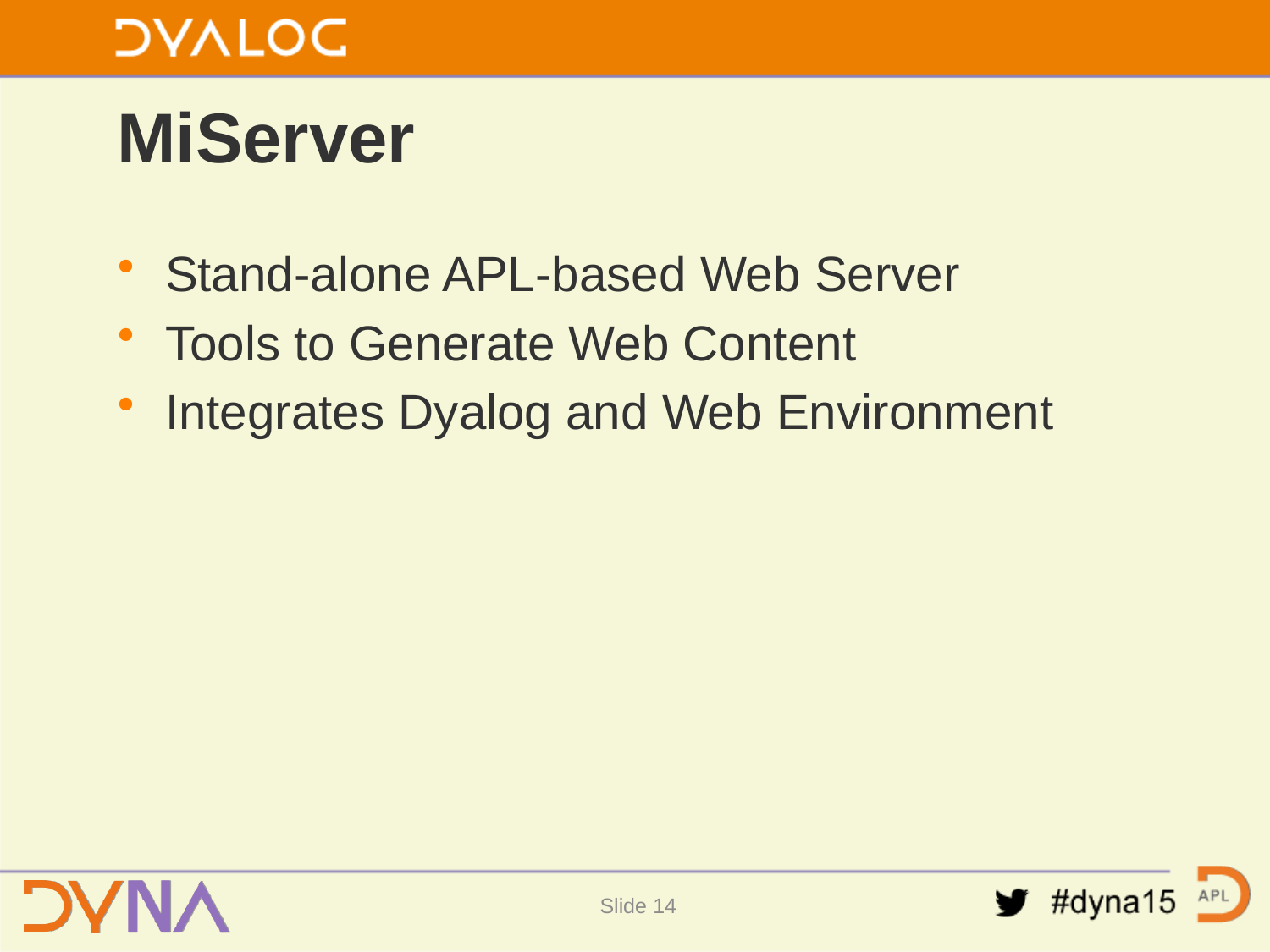

Slide 14
# MiServer
Stand-alone APL-based Web Server
Tools to Generate Web Content
Integrates Dyalog and Web Environment